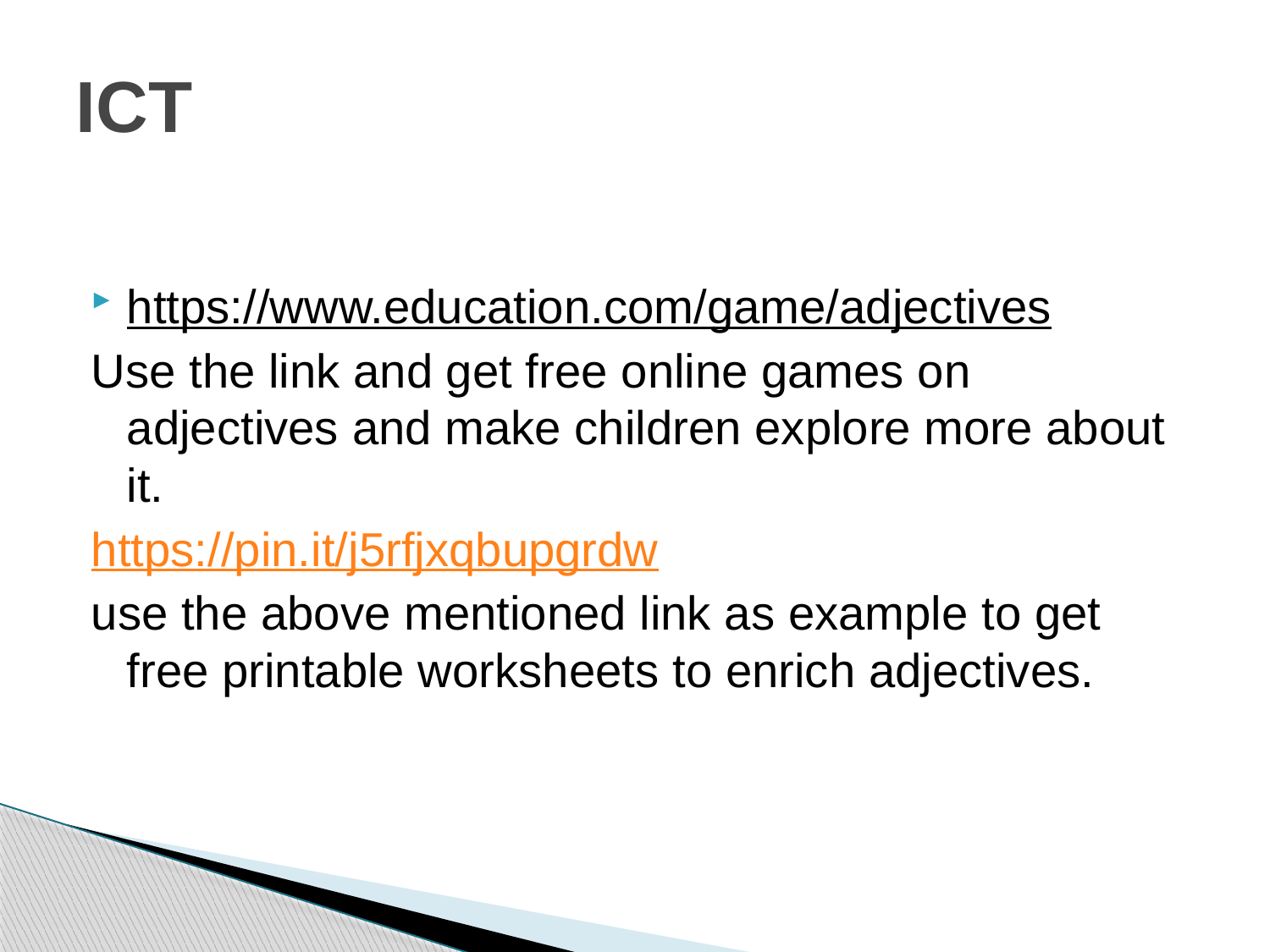

# ICT

https://www.education.com/game/adjectives
Use the link and get free online games on adjectives and make children explore more about it.
https://pin.it/j5rfjxqbupgrdw
use the above mentioned link as example to get free printable worksheets to enrich adjectives.